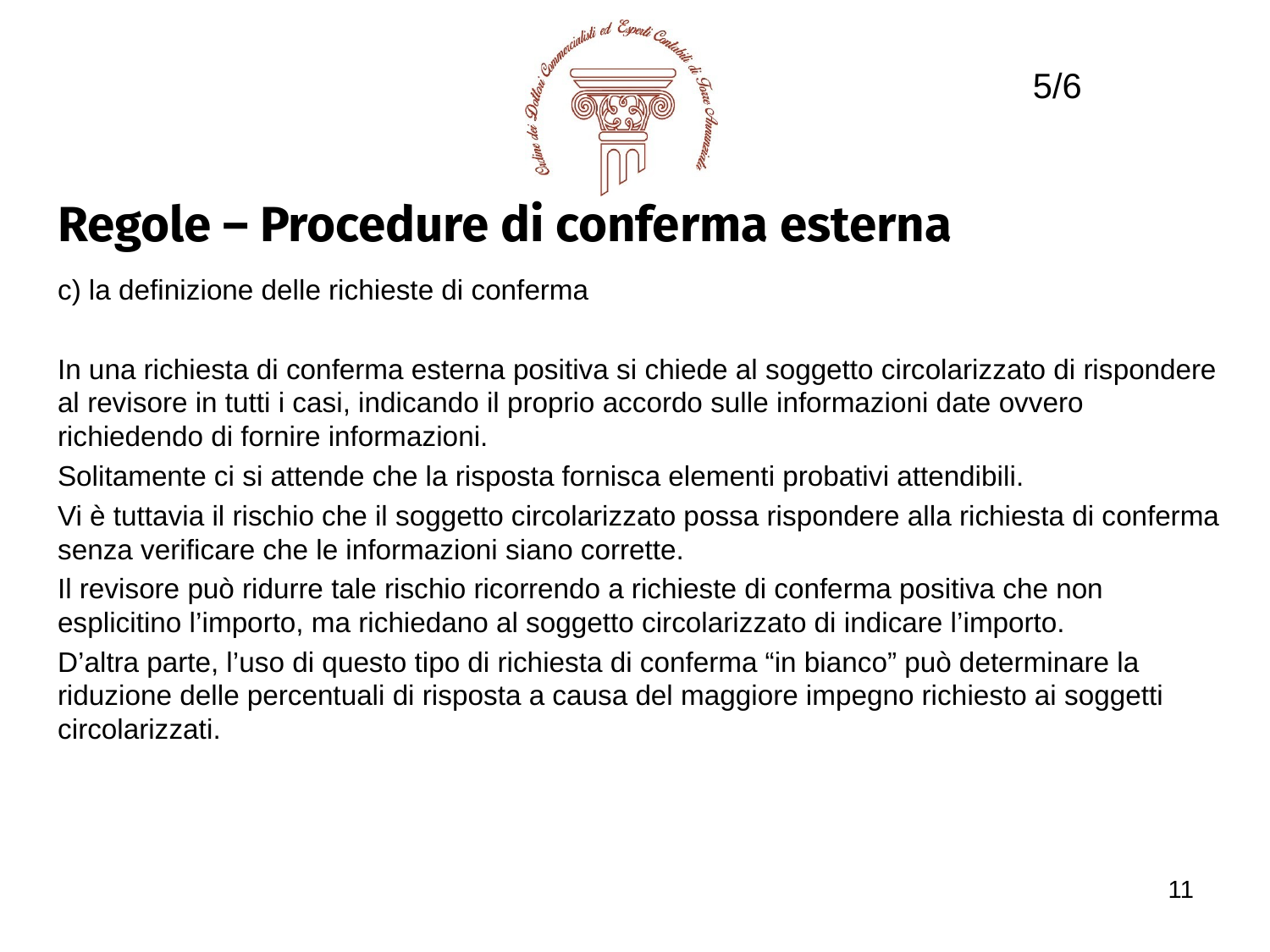

5/6
Regole – Procedure di conferma esterna

c) la definizione delle richieste di conferma

In una richiesta di conferma esterna positiva si chiede al soggetto circolarizzato di rispondere al revisore in tutti i casi, indicando il proprio accordo sulle informazioni date ovvero richiedendo di fornire informazioni.
Solitamente ci si attende che la risposta fornisca elementi probativi attendibili.
Vi è tuttavia il rischio che il soggetto circolarizzato possa rispondere alla richiesta di conferma senza verificare che le informazioni siano corrette.
Il revisore può ridurre tale rischio ricorrendo a richieste di conferma positiva che non esplicitino l’importo, ma richiedano al soggetto circolarizzato di indicare l’importo.
D’altra parte, l’uso di questo tipo di richiesta di conferma “in bianco” può determinare la riduzione delle percentuali di risposta a causa del maggiore impegno richiesto ai soggetti circolarizzati.

11